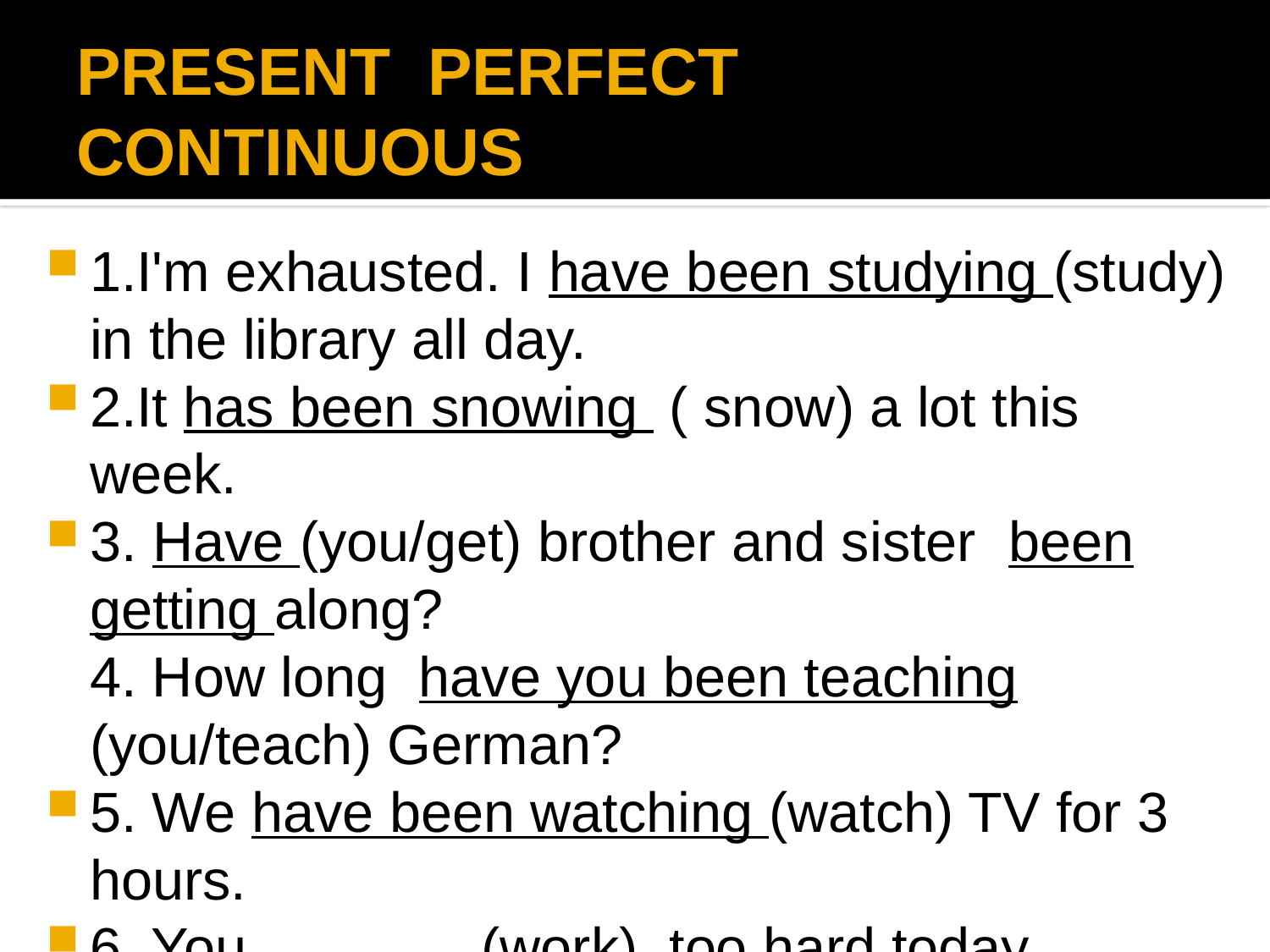

# PRESENT  PERFECT CONTINUOUS
1.I'm exhausted. I have been studying (study) in the library all day.
2.It has been snowing  ( snow) a lot this week.
3. Have (you/get) brother and sister  been getting along?
4. How long  have you been teaching (you/teach) German?
5. We have been watching (watch) TV for 3 hours.
6. You _______(work)  too hard today.